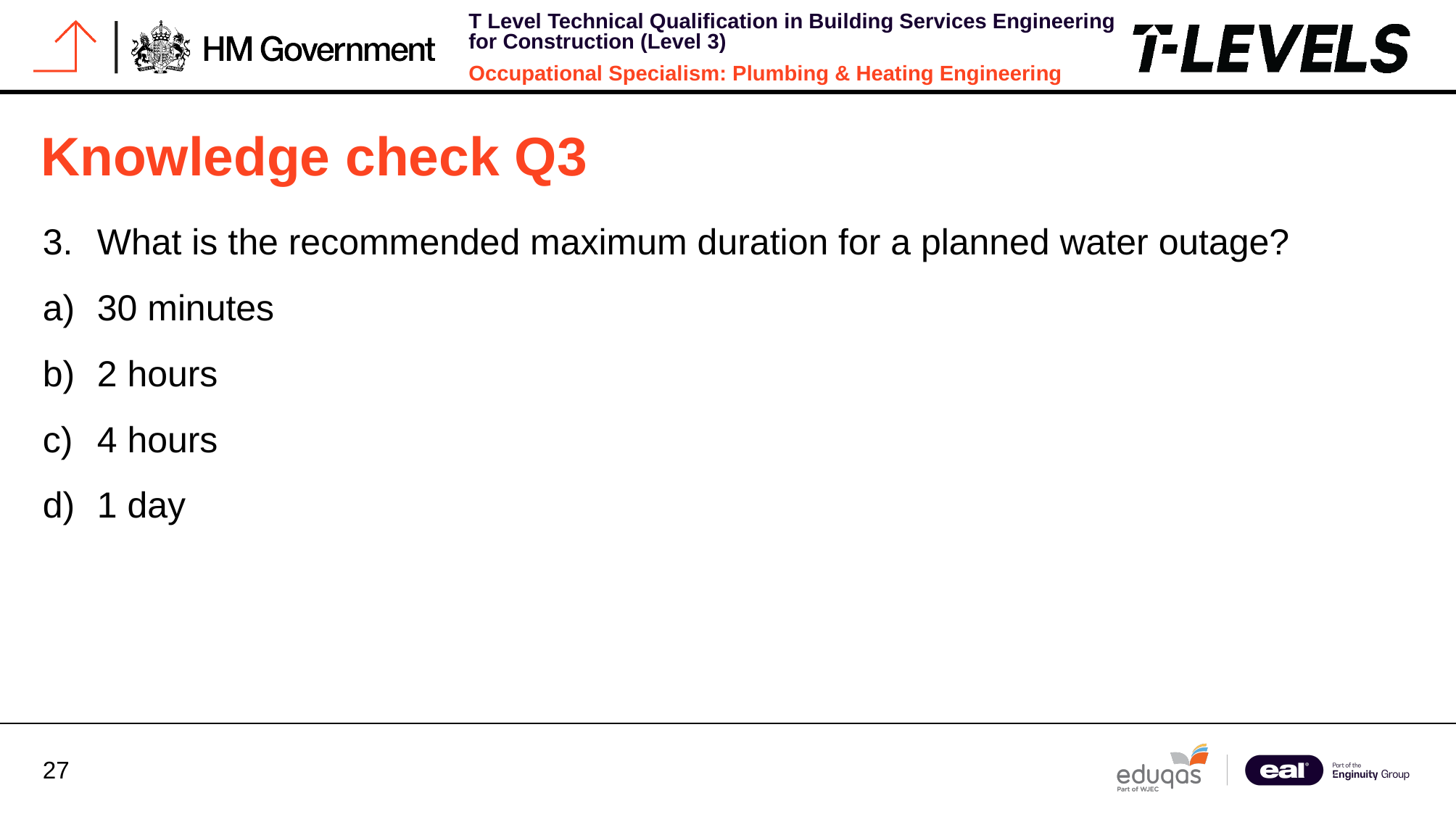

# Knowledge check Q3
What is the recommended maximum duration for a planned water outage?
30 minutes
2 hours
4 hours
1 day